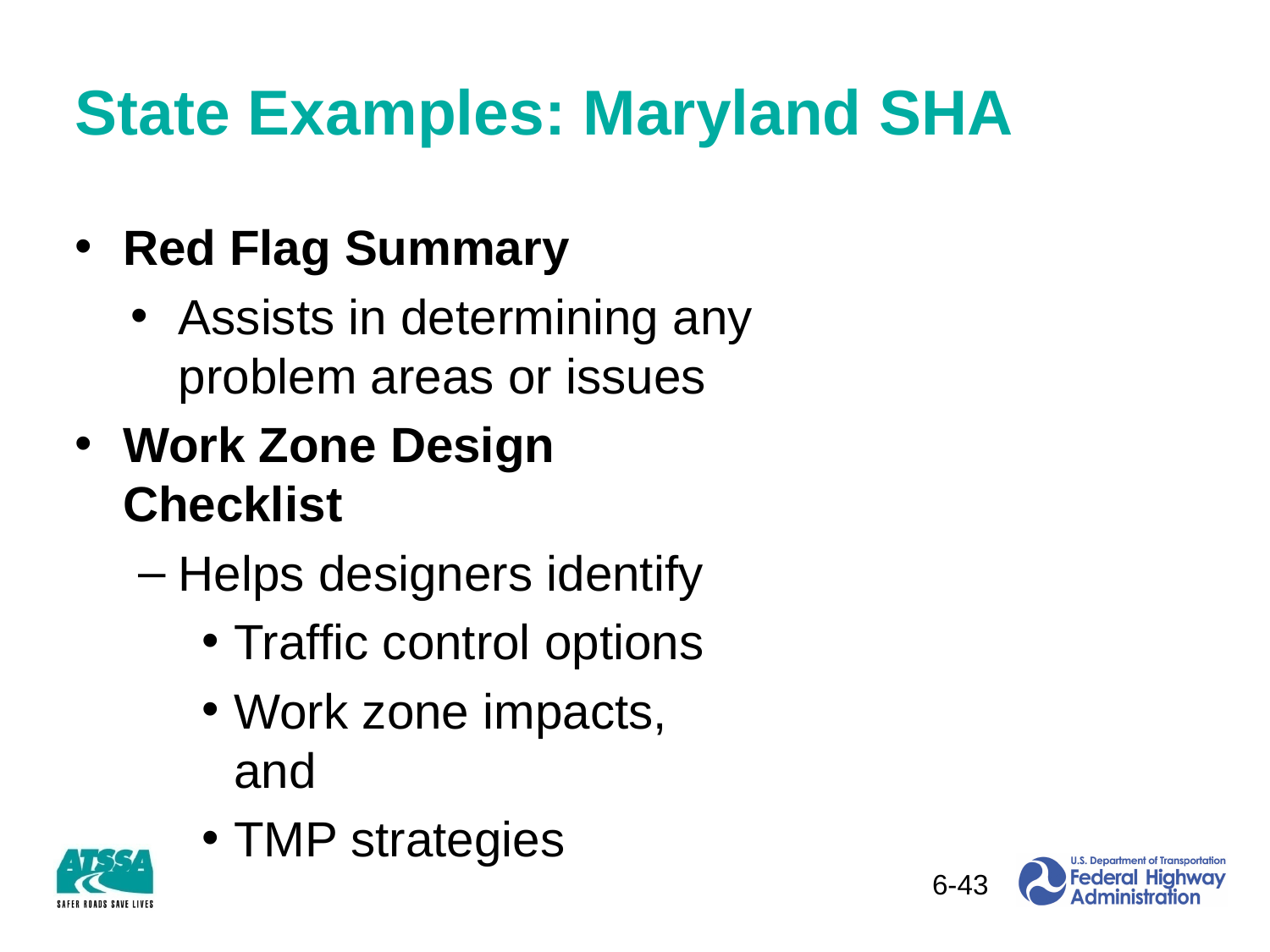

# State Examples: Maryland SHA
Red Flag Summary
Assists in determining any problem areas or issues
Work Zone Design Checklist
Helps designers identify
Traffic control options
Work zone impacts, and
TMP strategies